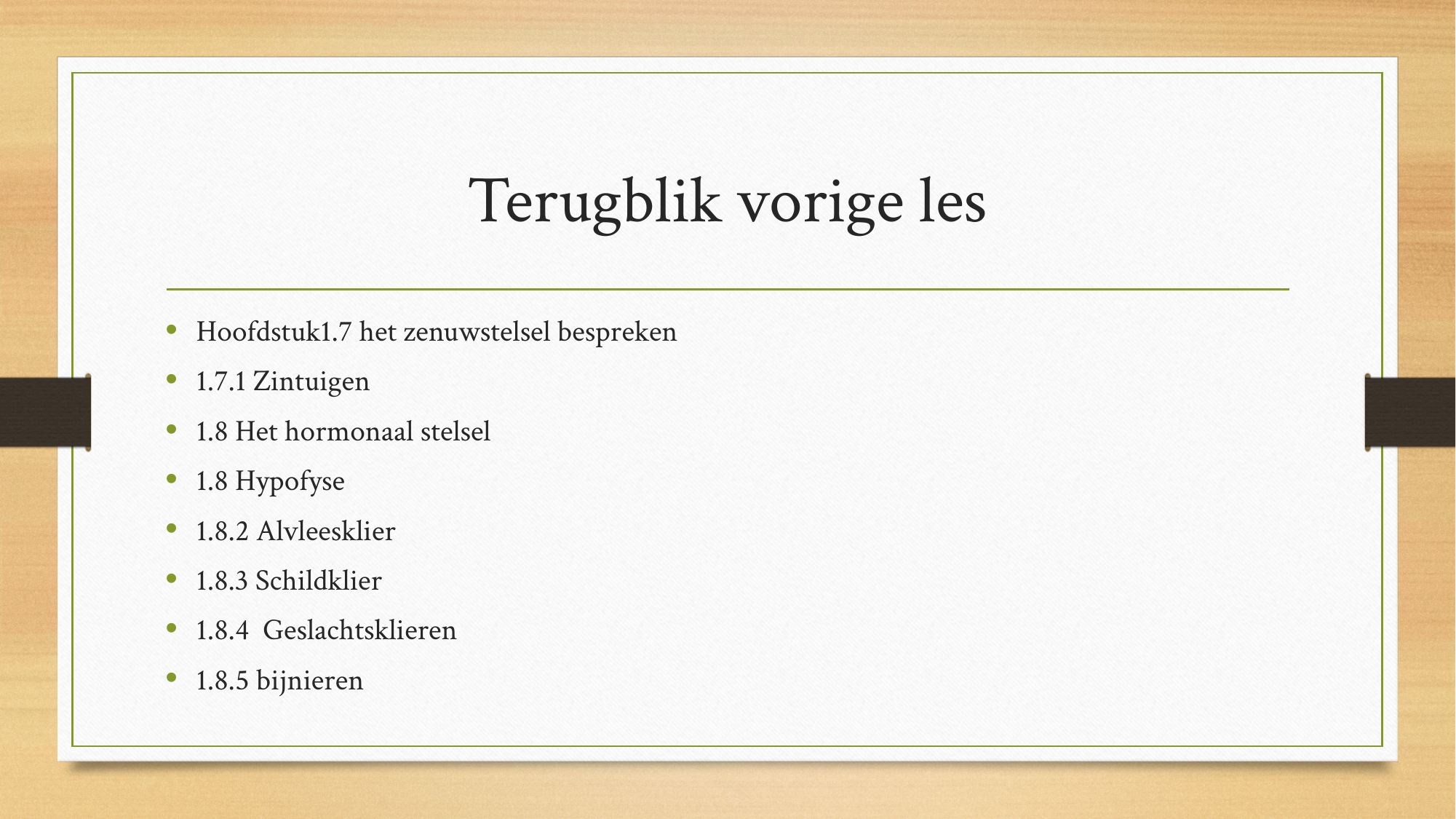

# Terugblik vorige les
Hoofdstuk1.7 het zenuwstelsel bespreken
1.7.1 Zintuigen
1.8 Het hormonaal stelsel
1.8 Hypofyse
1.8.2 Alvleesklier
1.8.3 Schildklier
1.8.4  Geslachtsklieren
1.8.5 bijnieren